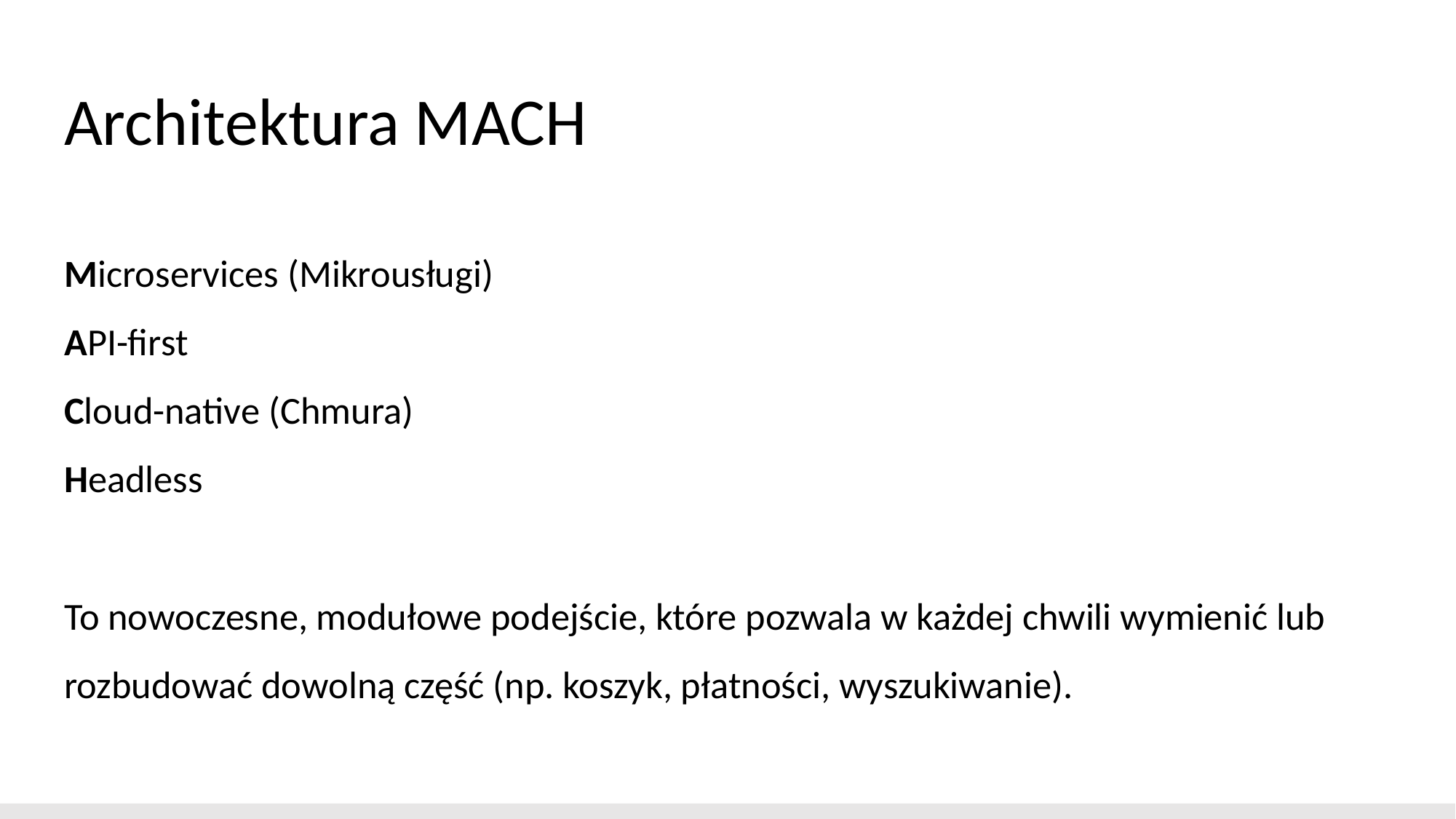

# Architektura MACH
Microservices (Mikrousługi)
API-first
Cloud-native (Chmura)
Headless

To nowoczesne, modułowe podejście, które pozwala w każdej chwili wymienić lub rozbudować dowolną część (np. koszyk, płatności, wyszukiwanie).